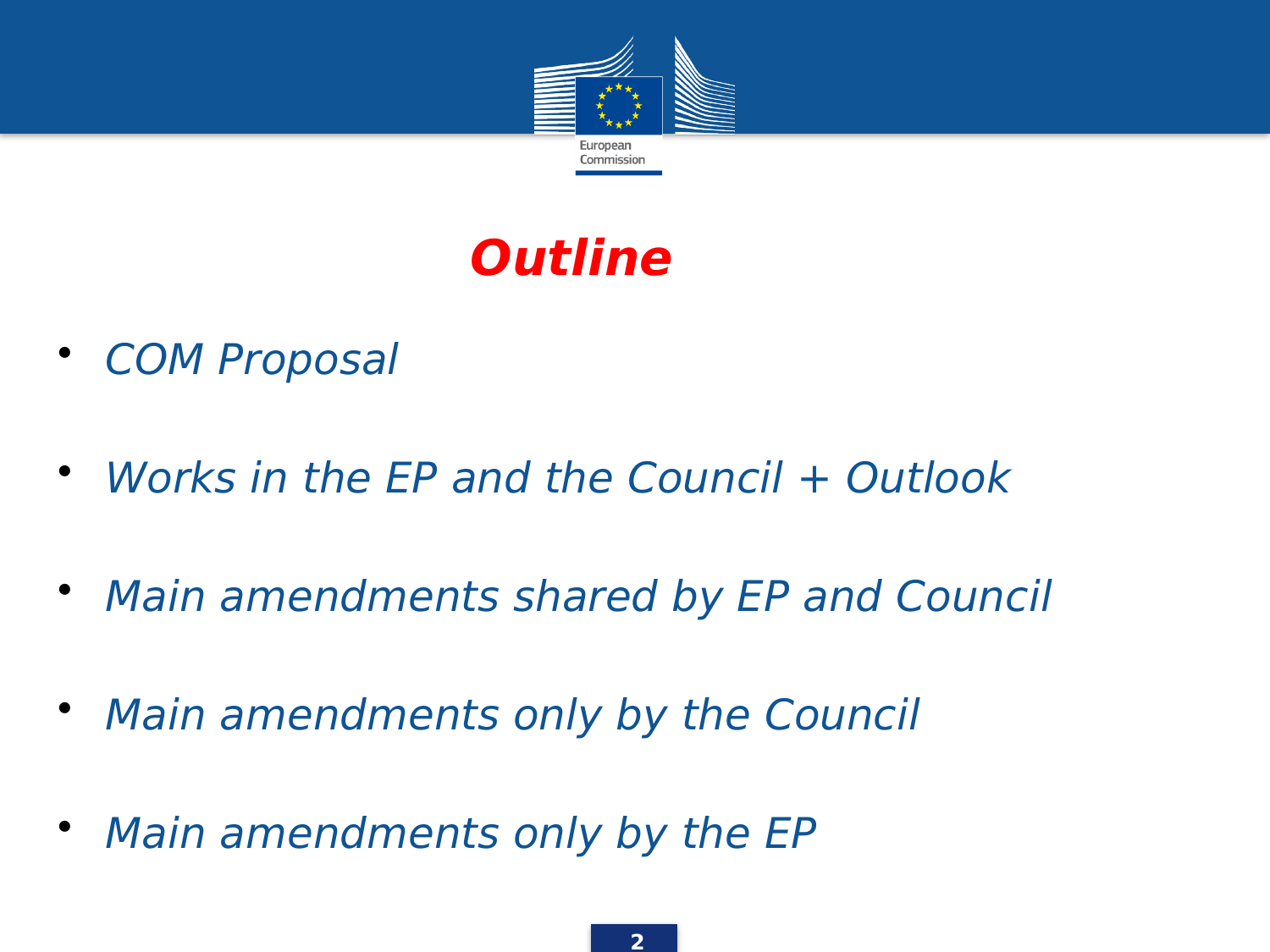

# Outline
COM Proposal

Works in the EP and the Council + Outlook

Main amendments shared by EP and Council

Main amendments only by the Council

Main amendments only by the EP